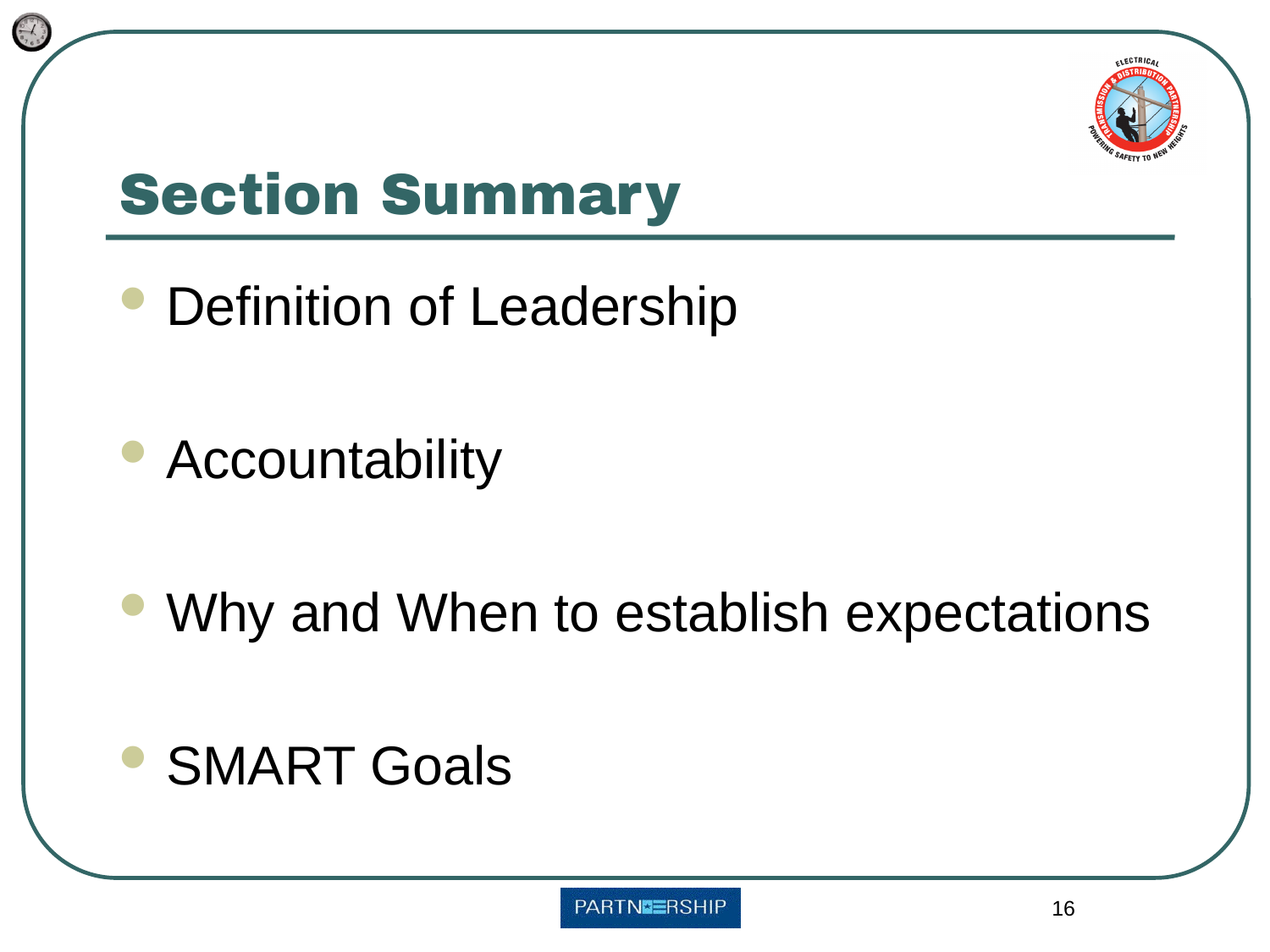

# Section Summary
Definition of Leadership

Accountability

Why and When to establish expectations

SMART Goals

16